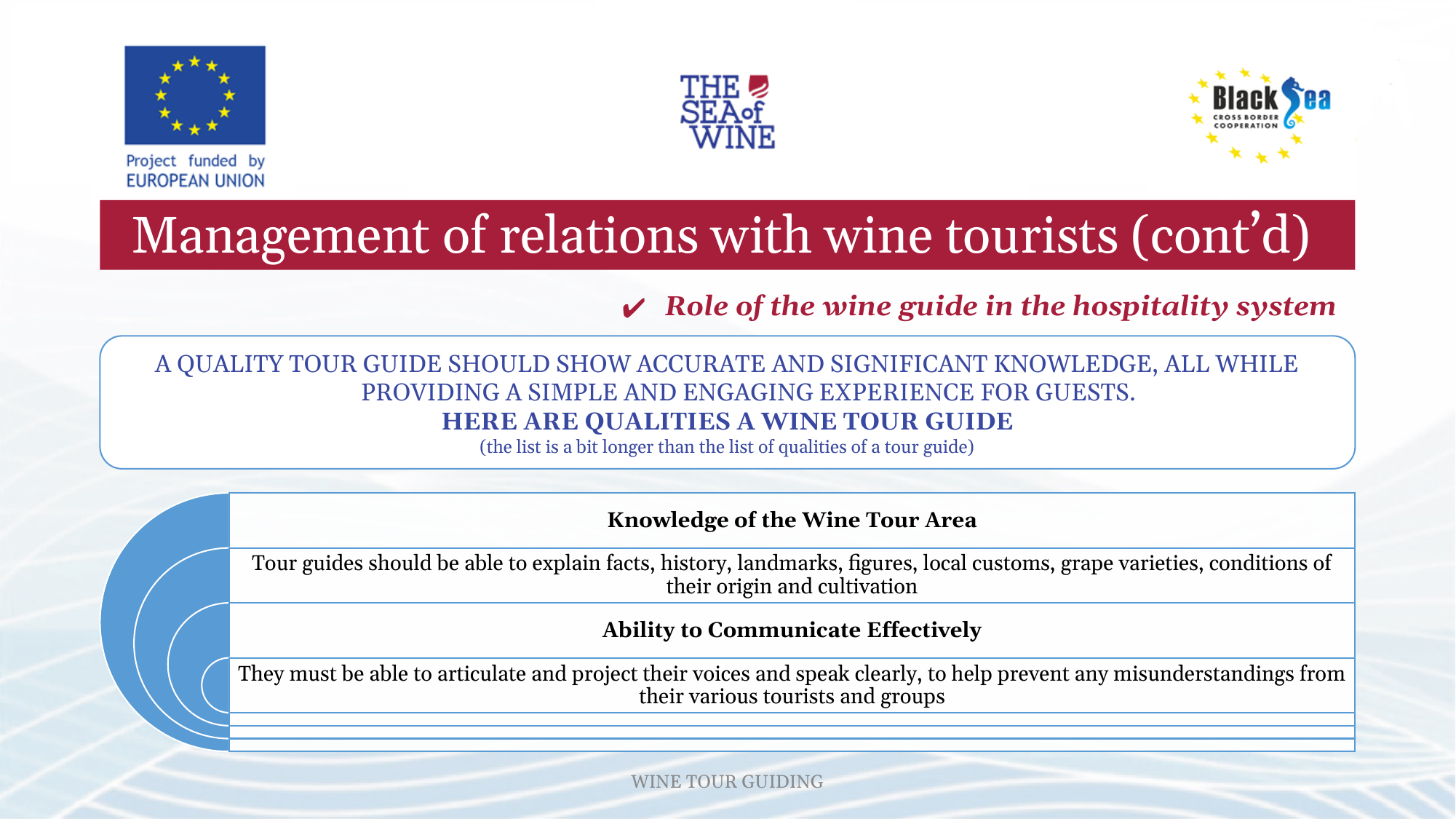

# Management of relations with wine tourists (cont’d)
Role of the wine guide in the hospitality system
A QUALITY TOUR GUIDE SHOULD SHOW ACCURATE AND SIGNIFICANT KNOWLEDGE, ALL WHILE PROVIDING A SIMPLE AND ENGAGING EXPERIENCE FOR GUESTS.
HERE ARE QUALITIES A WINE TOUR GUIDE
(the list is a bit longer than the list of qualities of a tour guide)

Knowledge of the Wine Tour Area

Tour guides should be able to explain facts, history, landmarks, figures, local customs, grape varieties, conditions of their origin and cultivation

Ability to Communicate Effectively

They must be able to articulate and project their voices and speak clearly, to help prevent any misunderstandings from their various tourists and groups
WINE TOUR GUIDING